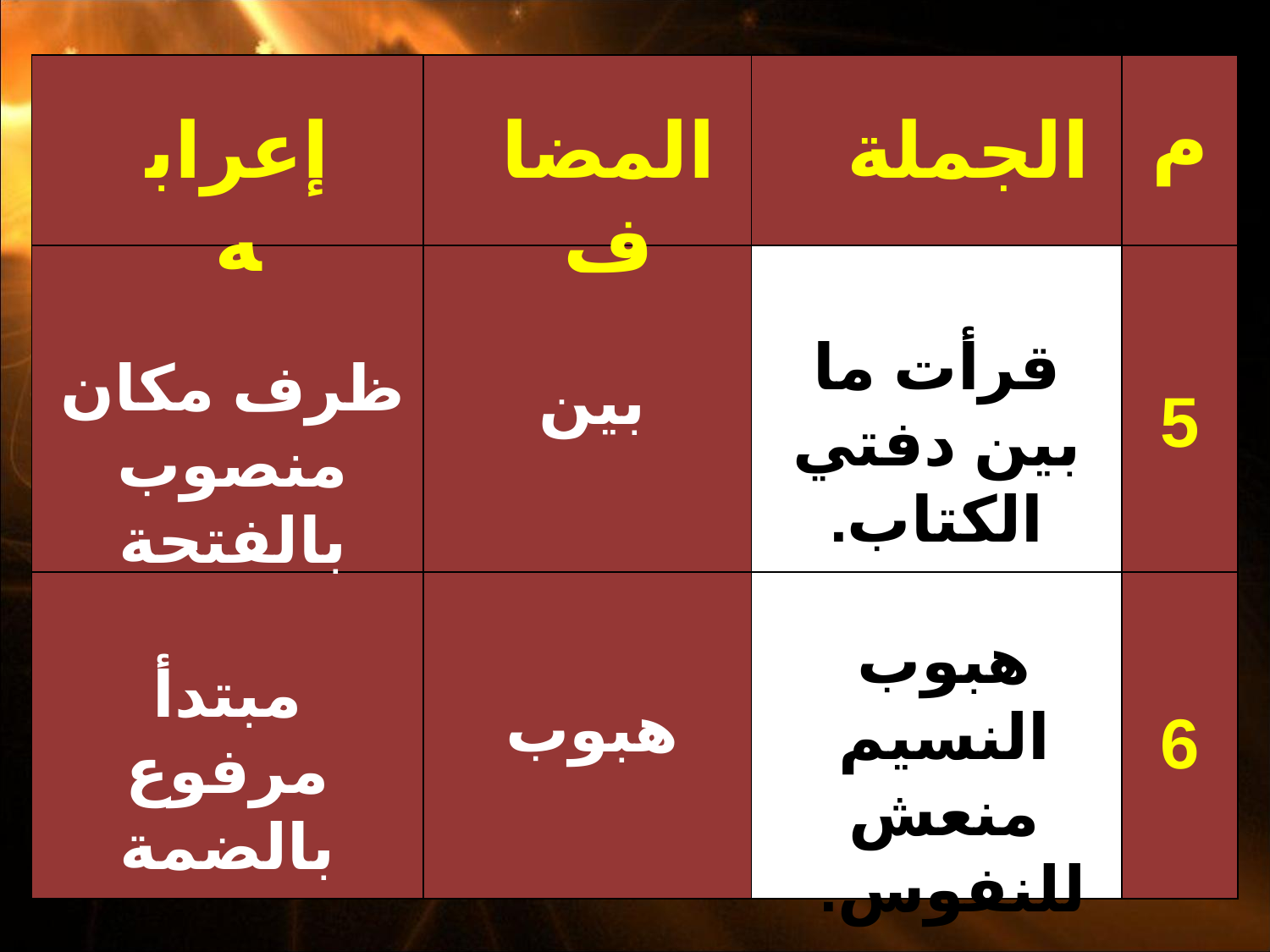

|  |  |  |  |
| --- | --- | --- | --- |
|  |  |  |  |
|  |  |  |  |
م
إعرابه
المضاف
الجملة
قرأت ما بين دفتي الكتاب.
ظرف مكان منصوب بالفتحة
بين
5
هبوب النسيم منعش للنفوس.
مبتدأ مرفوع بالضمة
هبوب
6